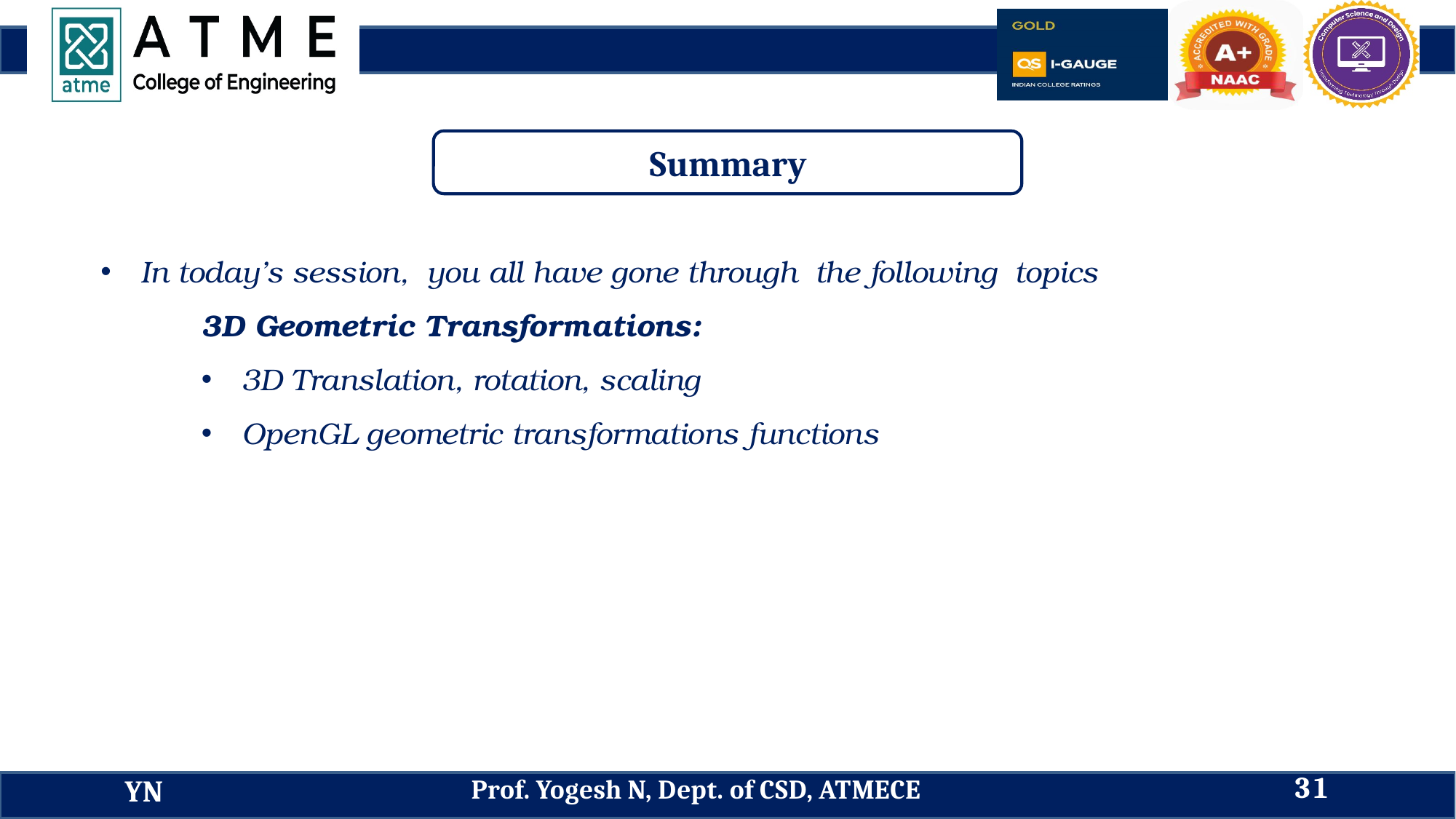

Summary
In today’s session,  you all have gone through  the following  topics
3D Geometric Transformations:
3D Translation, rotation, scaling
OpenGL geometric transformations functions

31
Prof. Yogesh N, Dept. of CSD, ATMECE
YN